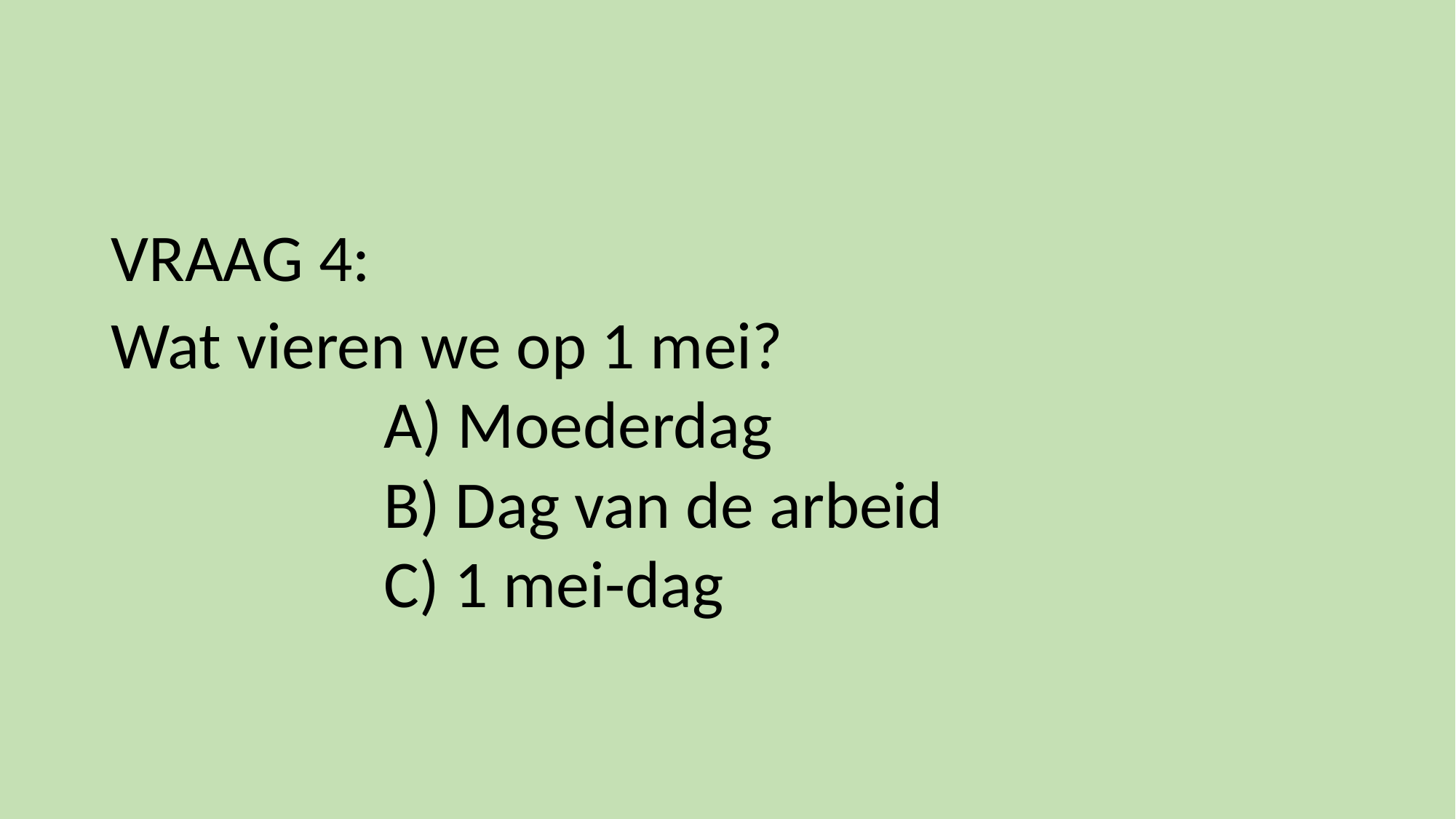

VRAAG 4:
Wat vieren we op 1 mei?
		A) Moederdag
		B) Dag van de arbeid
		C) 1 mei-dag